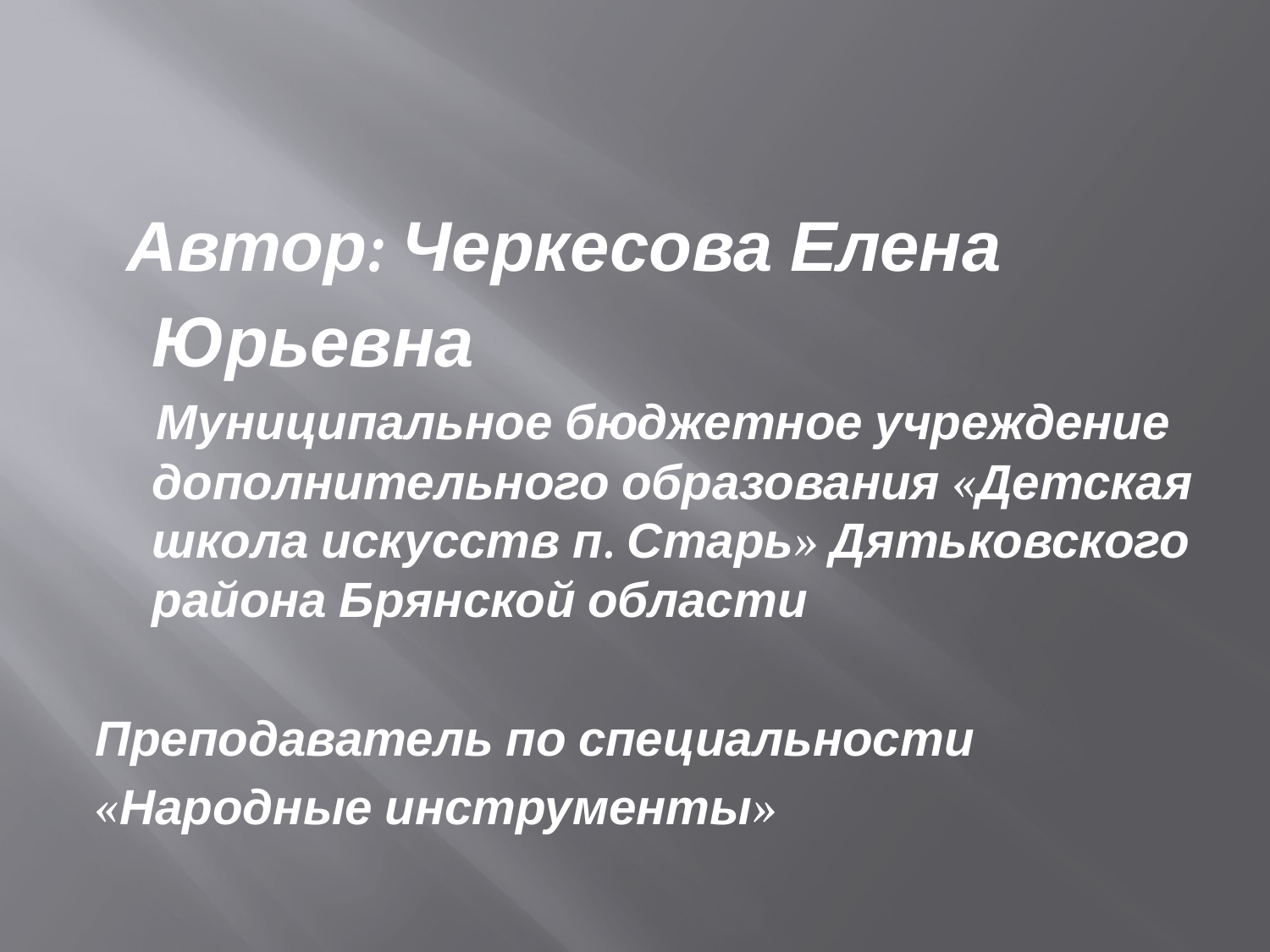

#
 Автор: Черкесова Елена Юрьевна
     Муниципальное бюджетное учреждение дополнительного образования «Детская школа искусств п. Старь» Дятьковского района Брянской области

Преподаватель по специальности
«Народные инструменты»